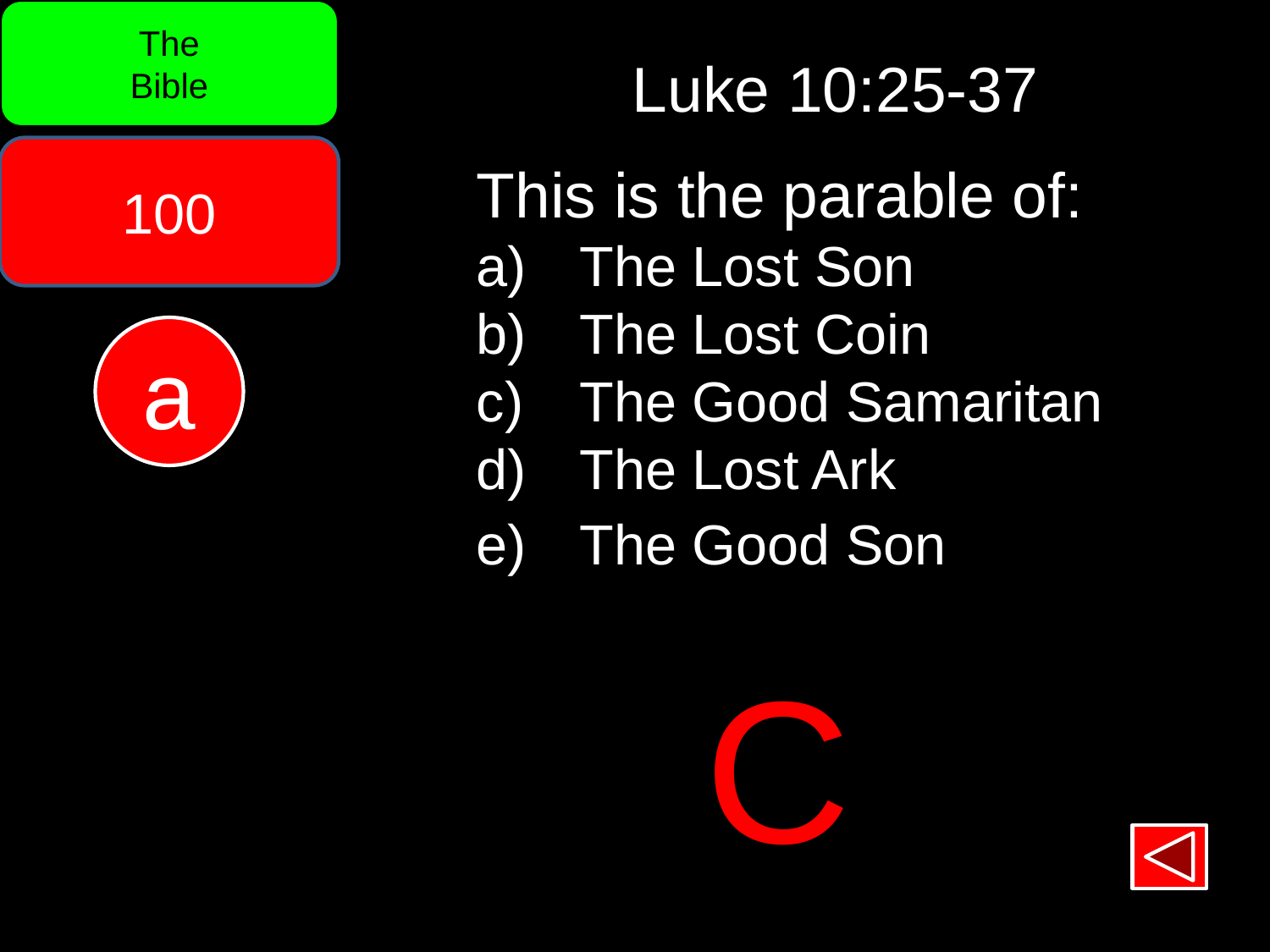

The
Bible
Luke 10:25-37
100
This is the parable of:
The Lost Son
The Lost Coin
The Good Samaritan
The Lost Ark
The Good Son
a
C